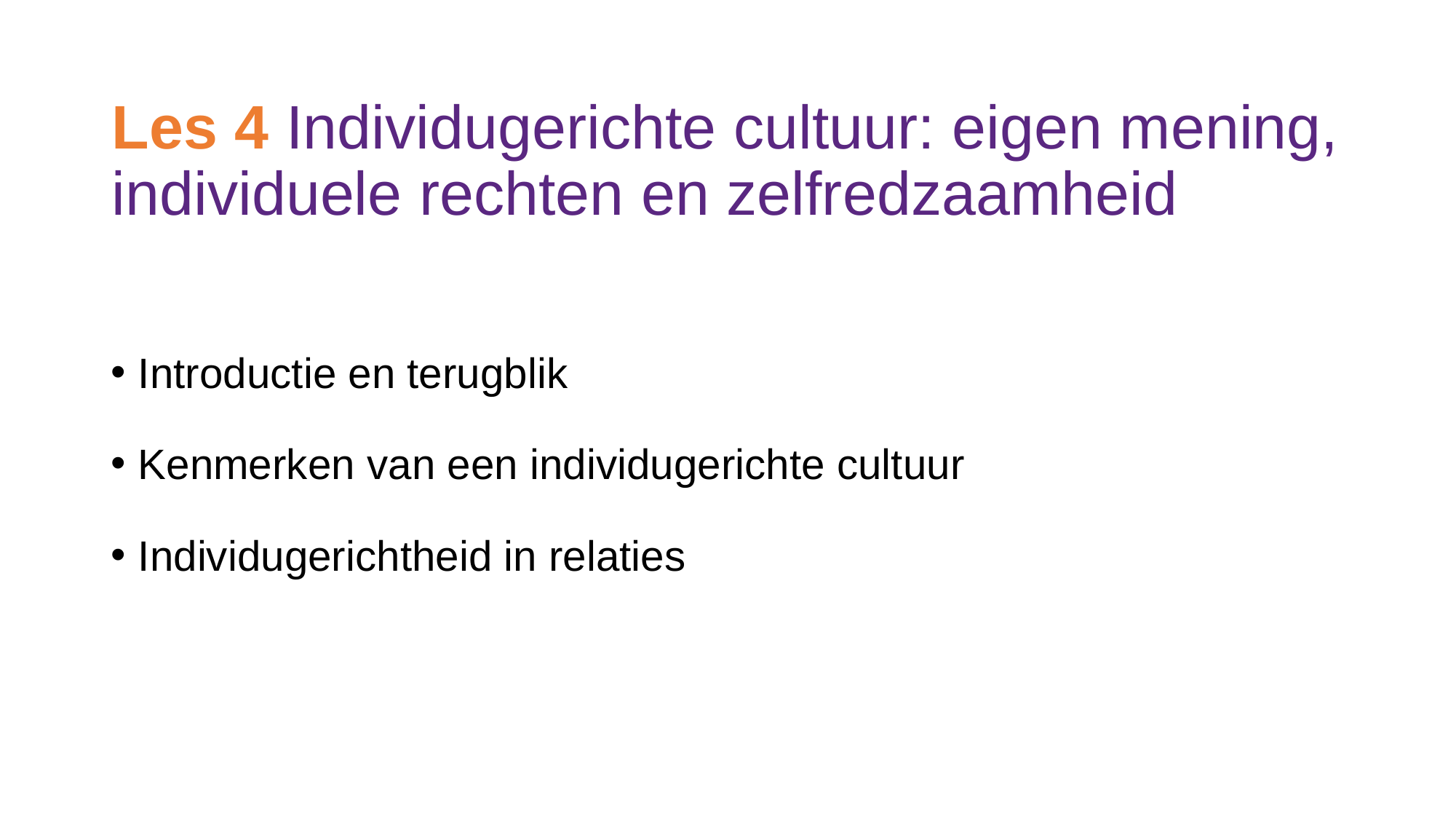

# Les 4 Individugerichte cultuur: eigen mening, individuele rechten en zelfredzaamheid
Introductie en terugblik
Kenmerken van een individugerichte cultuur
Individugerichtheid in relaties